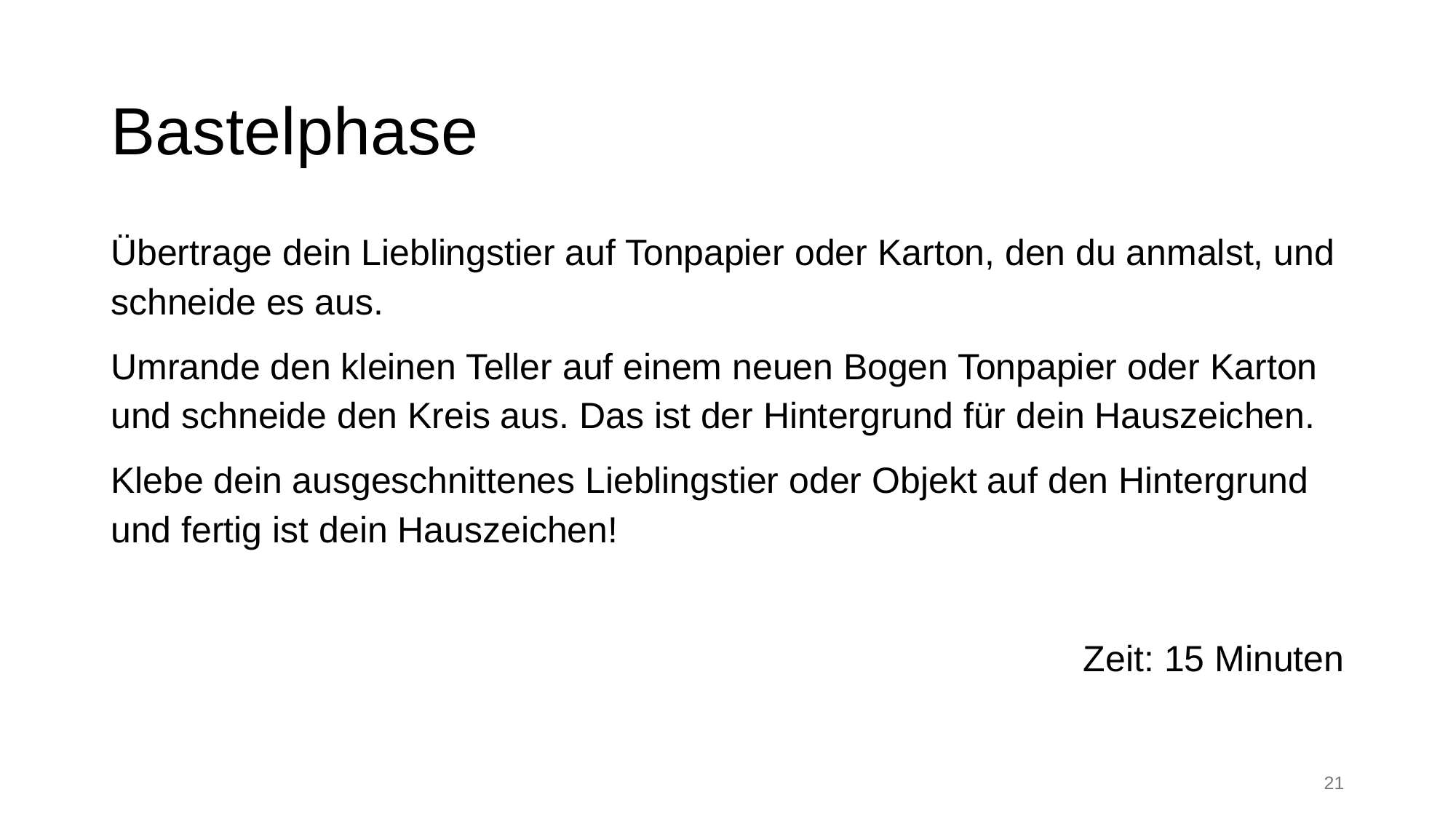

# Bastelphase
Übertrage dein Lieblingstier auf Tonpapier oder Karton, den du anmalst, und schneide es aus.
Umrande den kleinen Teller auf einem neuen Bogen Tonpapier oder Karton und schneide den Kreis aus. Das ist der Hintergrund für dein Hauszeichen.
Klebe dein ausgeschnittenes Lieblingstier oder Objekt auf den Hintergrund und fertig ist dein Hauszeichen!

Zeit: 15 Minuten
21